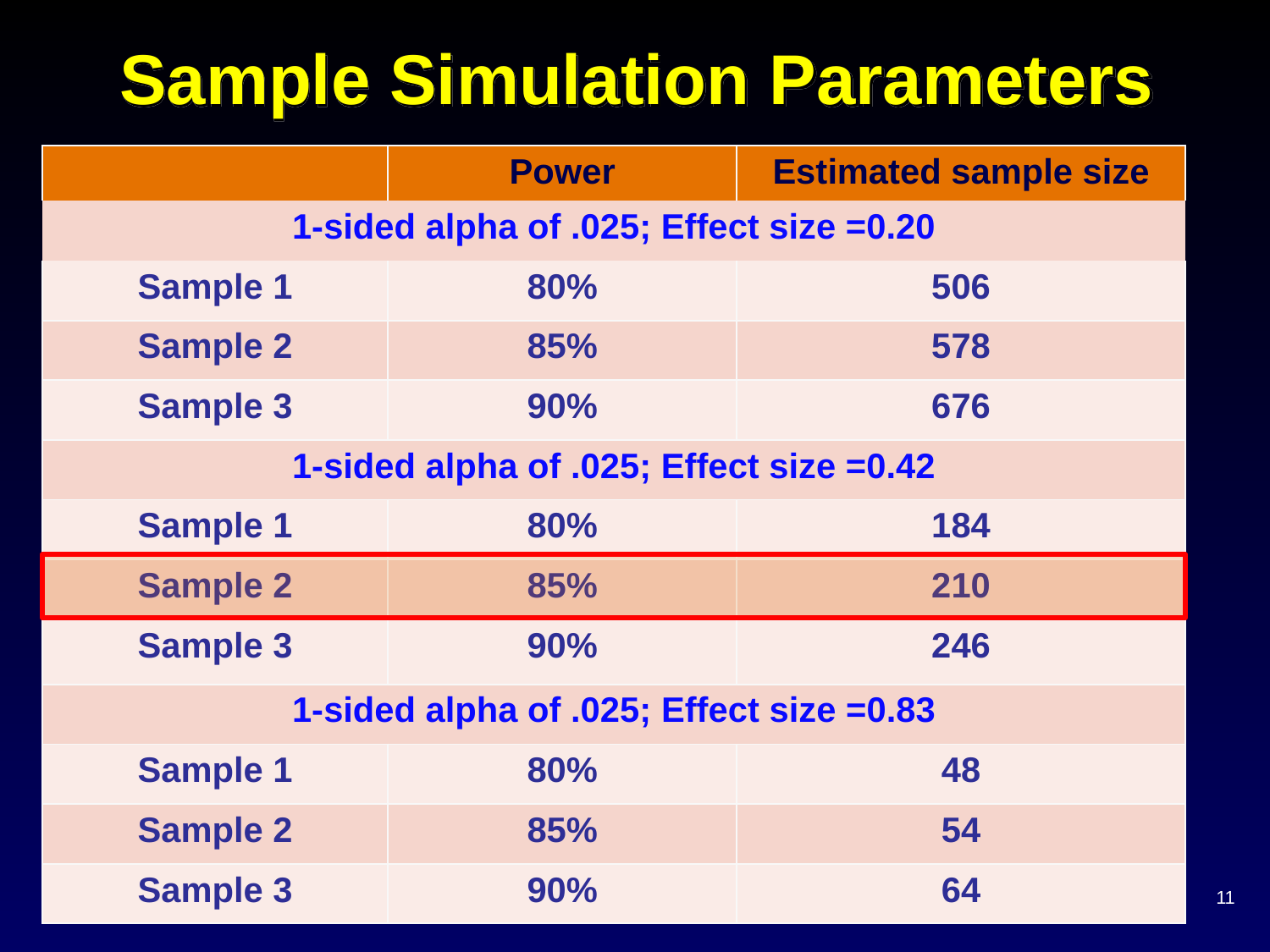

# Sample Simulation Parameters
|  | Power | Estimated sample size |
| --- | --- | --- |
| 1-sided alpha of .025; Effect size =0.20 |  |  |
| Sample 1 | 80% | 506 |
| Sample 2 | 85% | 578 |
| Sample 3 | 90% | 676 |
| 1-sided alpha of .025; Effect size =0.42 |  |  |
| Sample 1 | 80% | 184 |
| Sample 2 | 85% | 210 |
| Sample 3 | 90% | 246 |
| 1-sided alpha of .025; Effect size =0.83 |  |  |
| Sample 1 | 80% | 48 |
| Sample 2 | 85% | 54 |
| Sample 3 | 90% | 64 |

11